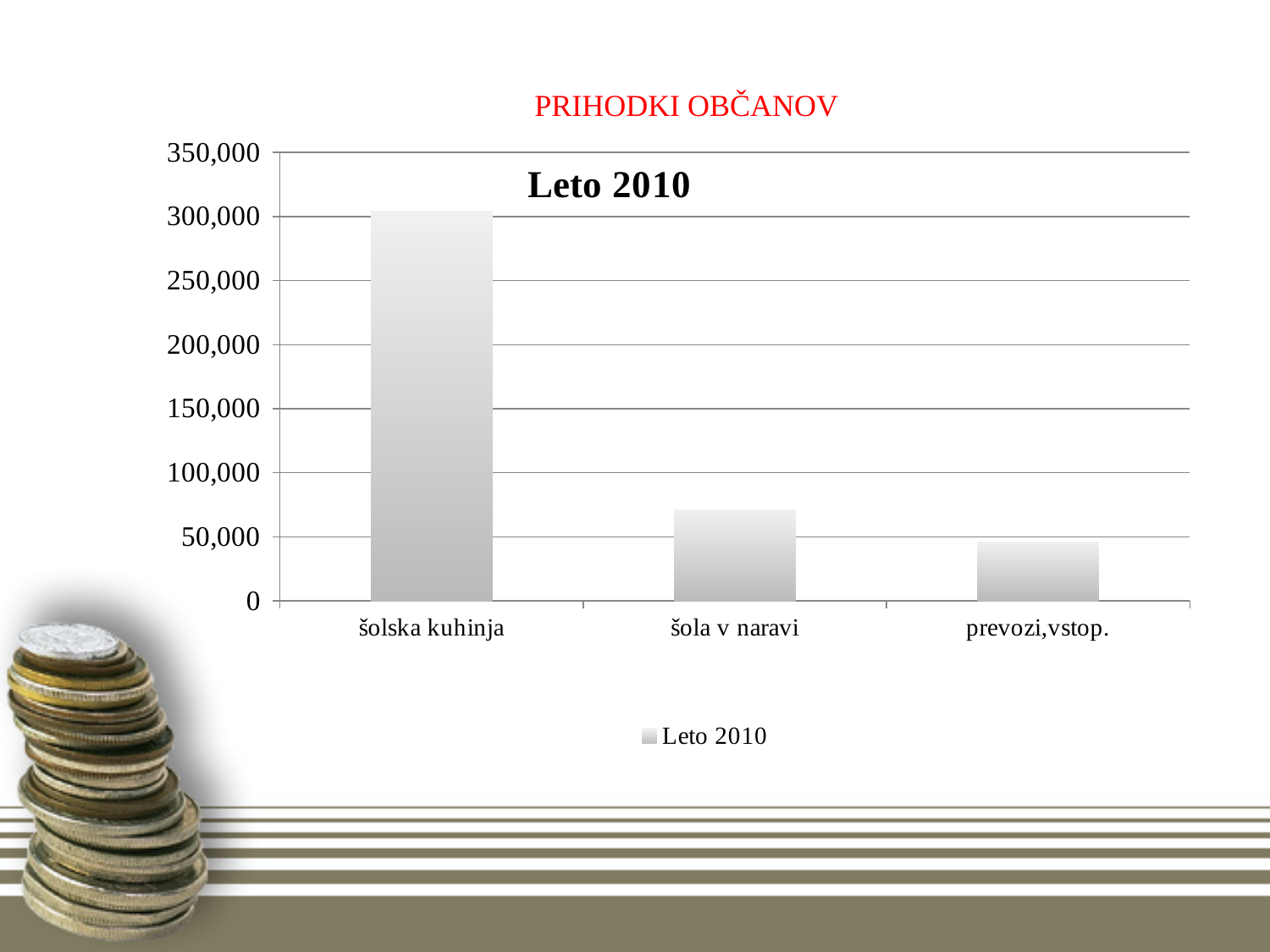

# PRIHODKI OBČANOV

### Chart:

| Category | Leto 2010 |
|---|---|
| šolska kuhinja | 303881.01 |
| šola v naravi | 71042.66 |
| prevozi,vstop. | 45648.62 |